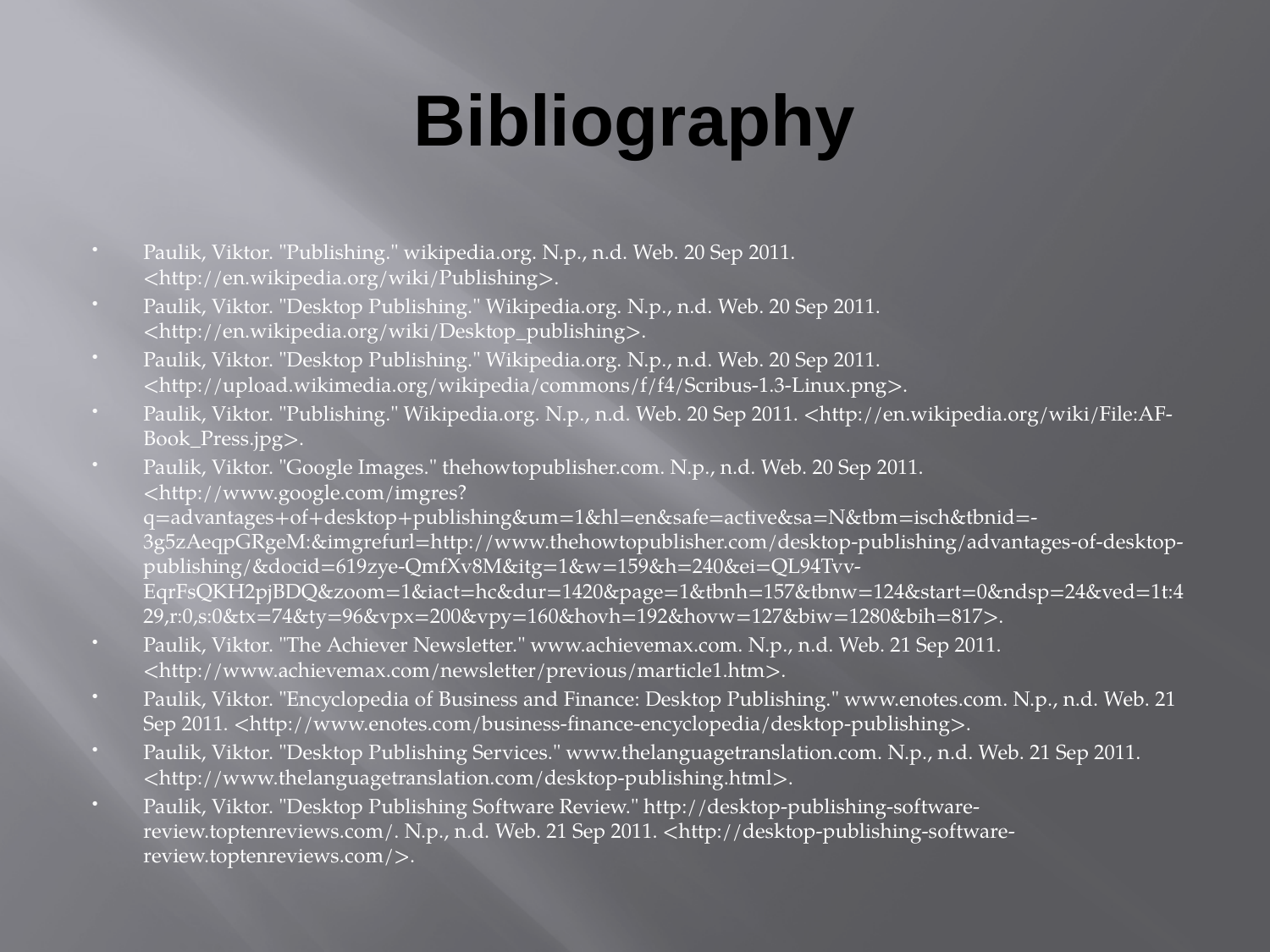

# Bibliography
Paulik, Viktor. "Publishing." wikipedia.org. N.p., n.d. Web. 20 Sep 2011. <http://en.wikipedia.org/wiki/Publishing>.
Paulik, Viktor. "Desktop Publishing." Wikipedia.org. N.p., n.d. Web. 20 Sep 2011. <http://en.wikipedia.org/wiki/Desktop_publishing>.
Paulik, Viktor. "Desktop Publishing." Wikipedia.org. N.p., n.d. Web. 20 Sep 2011. <http://upload.wikimedia.org/wikipedia/commons/f/f4/Scribus-1.3-Linux.png>.
Paulik, Viktor. "Publishing." Wikipedia.org. N.p., n.d. Web. 20 Sep 2011. <http://en.wikipedia.org/wiki/File:AF-Book_Press.jpg>.
Paulik, Viktor. "Google Images." thehowtopublisher.com. N.p., n.d. Web. 20 Sep 2011. <http://www.google.com/imgres?q=advantages+of+desktop+publishing&um=1&hl=en&safe=active&sa=N&tbm=isch&tbnid=-3g5zAeqpGRgeM:&imgrefurl=http://www.thehowtopublisher.com/desktop-publishing/advantages-of-desktop-publishing/&docid=619zye-QmfXv8M&itg=1&w=159&h=240&ei=QL94Tvv-EqrFsQKH2pjBDQ&zoom=1&iact=hc&dur=1420&page=1&tbnh=157&tbnw=124&start=0&ndsp=24&ved=1t:429,r:0,s:0&tx=74&ty=96&vpx=200&vpy=160&hovh=192&hovw=127&biw=1280&bih=817>.
Paulik, Viktor. "The Achiever Newsletter." www.achievemax.com. N.p., n.d. Web. 21 Sep 2011. <http://www.achievemax.com/newsletter/previous/marticle1.htm>.
Paulik, Viktor. "Encyclopedia of Business and Finance: Desktop Publishing." www.enotes.com. N.p., n.d. Web. 21 Sep 2011. <http://www.enotes.com/business-finance-encyclopedia/desktop-publishing>.
Paulik, Viktor. "Desktop Publishing Services." www.thelanguagetranslation.com. N.p., n.d. Web. 21 Sep 2011. <http://www.thelanguagetranslation.com/desktop-publishing.html>.
Paulik, Viktor. "Desktop Publishing Software Review." http://desktop-publishing-software-review.toptenreviews.com/. N.p., n.d. Web. 21 Sep 2011. <http://desktop-publishing-software-review.toptenreviews.com/>.